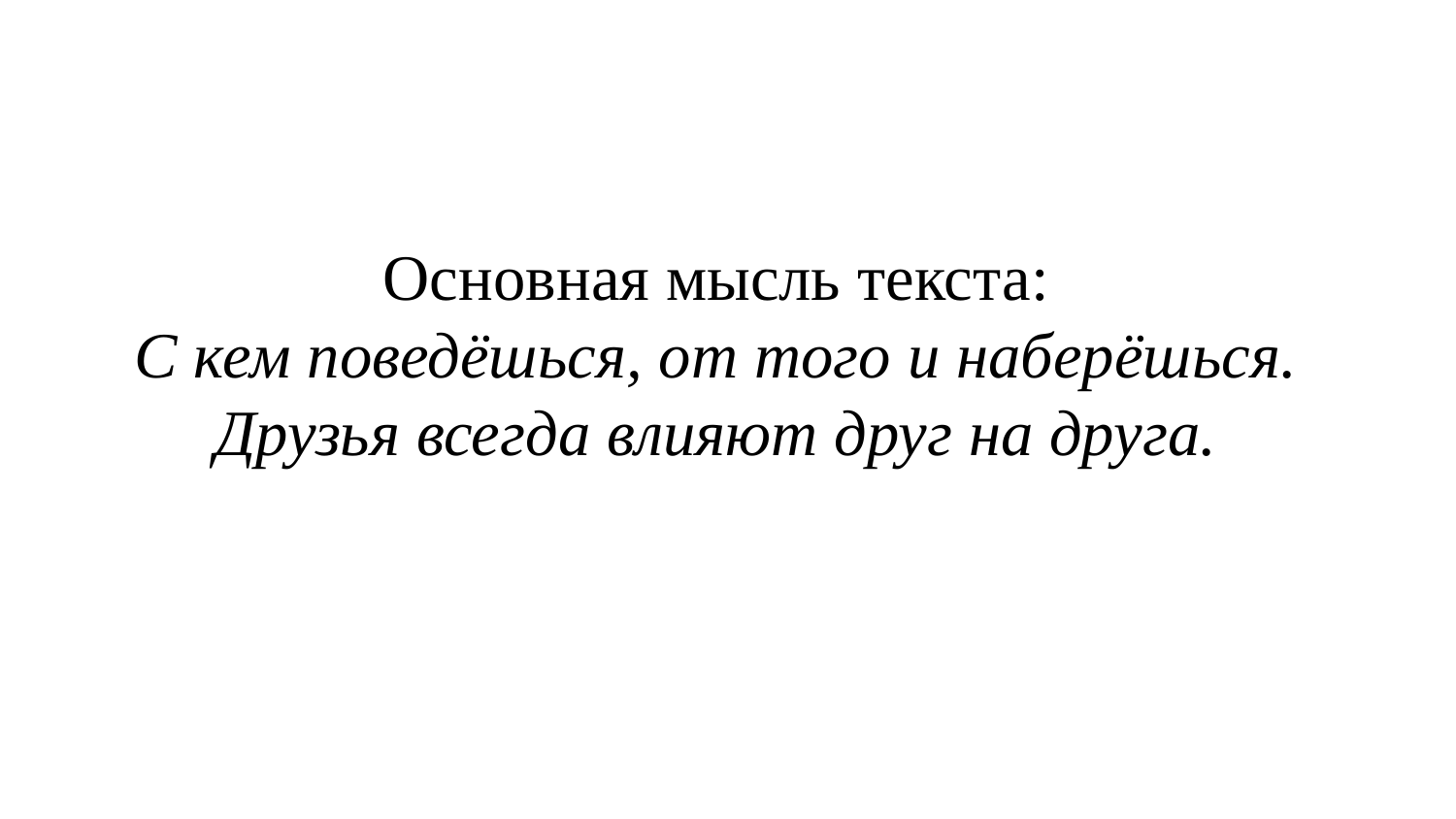

Основная мысль текста:
 С кем поведёшься, от того и наберёшься.  Друзья всегда влияют друг на друга.